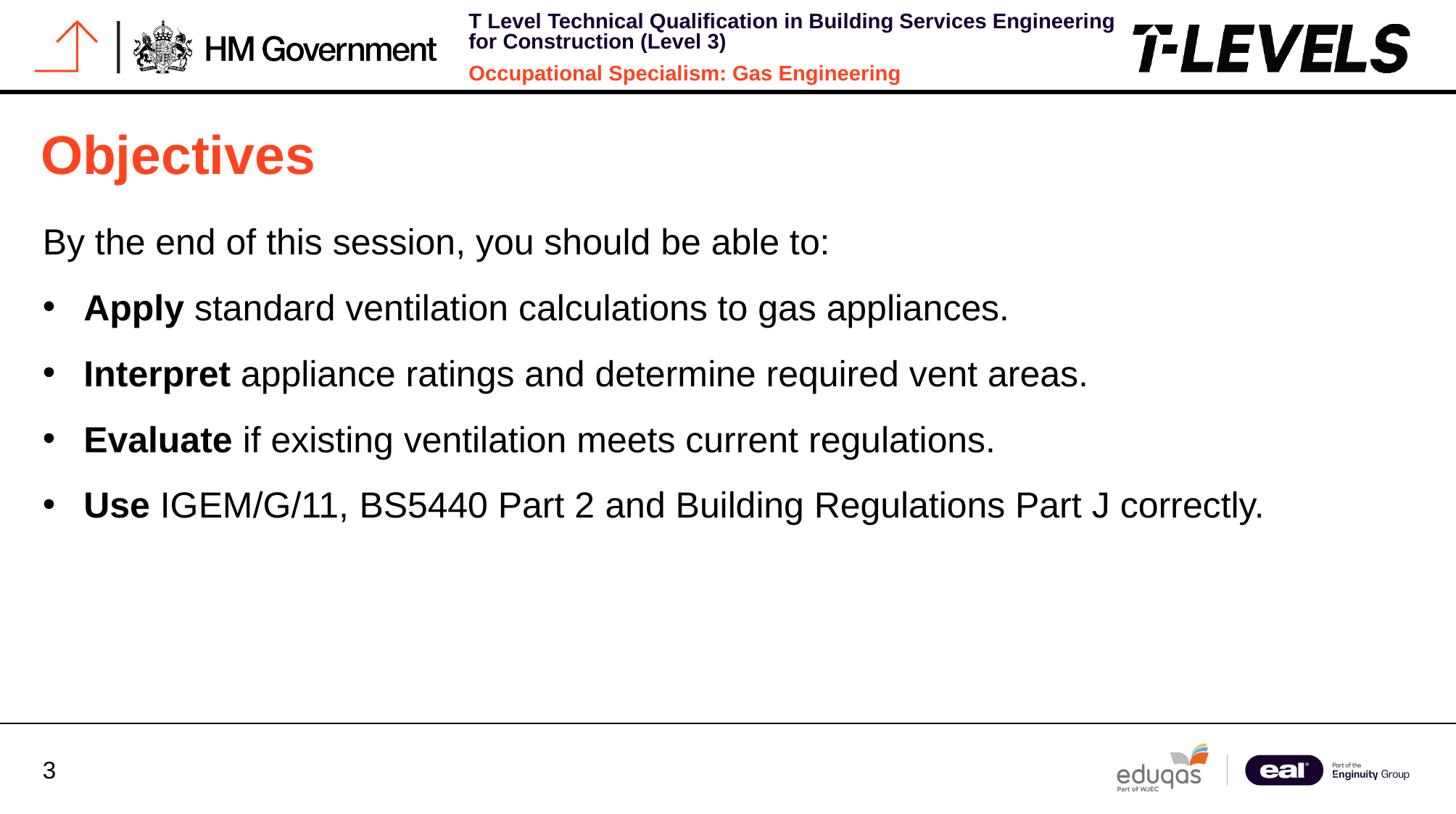

# Objectives
By the end of this session, you should be able to:
Apply standard ventilation calculations to gas appliances.
Interpret appliance ratings and determine required vent areas.
Evaluate if existing ventilation meets current regulations.
Use IGEM/G/11, BS5440 Part 2 and Building Regulations Part J correctly.